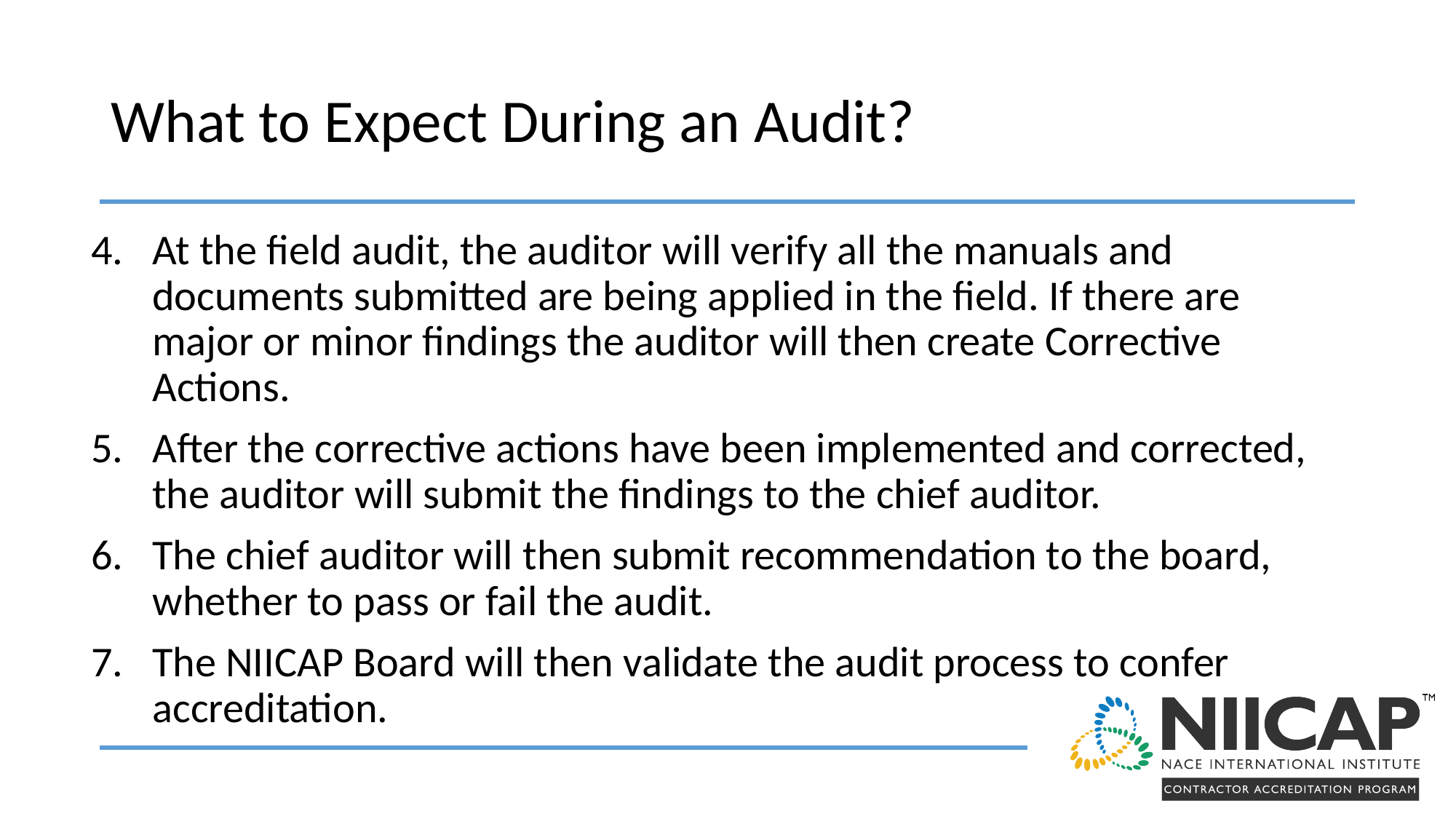

# What to Expect During an Audit?
At the field audit, the auditor will verify all the manuals and documents submitted are being applied in the field. If there are major or minor findings the auditor will then create Corrective Actions.
After the corrective actions have been implemented and corrected, the auditor will submit the findings to the chief auditor.
The chief auditor will then submit recommendation to the board, whether to pass or fail the audit.
The NIICAP Board will then validate the audit process to confer accreditation.